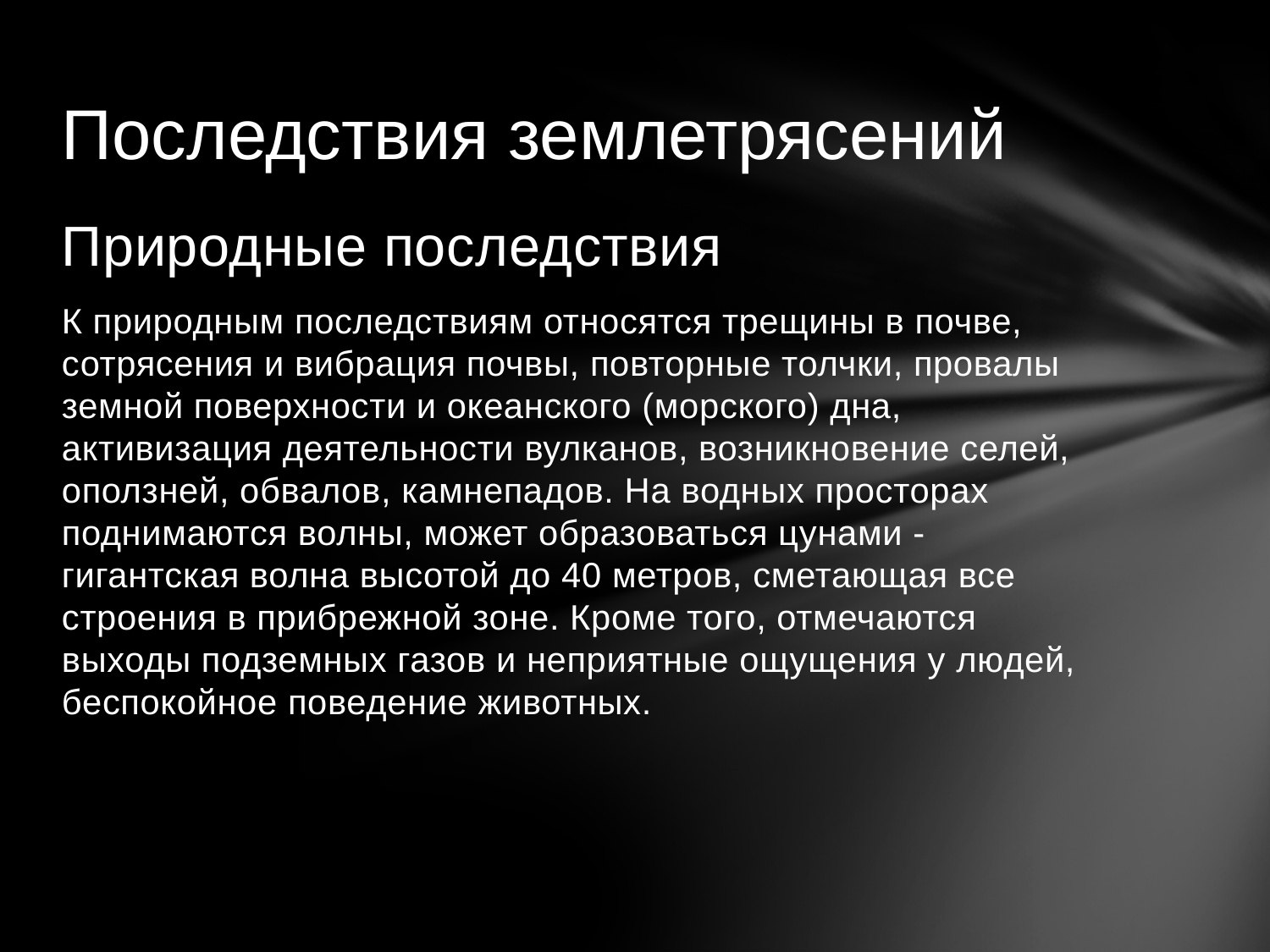

# Последствия землетрясений
Природные последствия
К природным последствиям относятся трещины в почве, сотрясения и вибрация почвы, повторные толчки, провалы земной поверхности и океанского (морского) дна, активизация деятельности вулканов, возникновение селей, оползней, обвалов, камнепадов. На водных просторах поднимаются волны, может образоваться цунами - гигантская волна высотой до 40 метров, сметающая все строения в прибрежной зоне. Кроме того, отмечаются выходы подземных газов и неприятные ощущения у людей, беспокойное поведение животных.